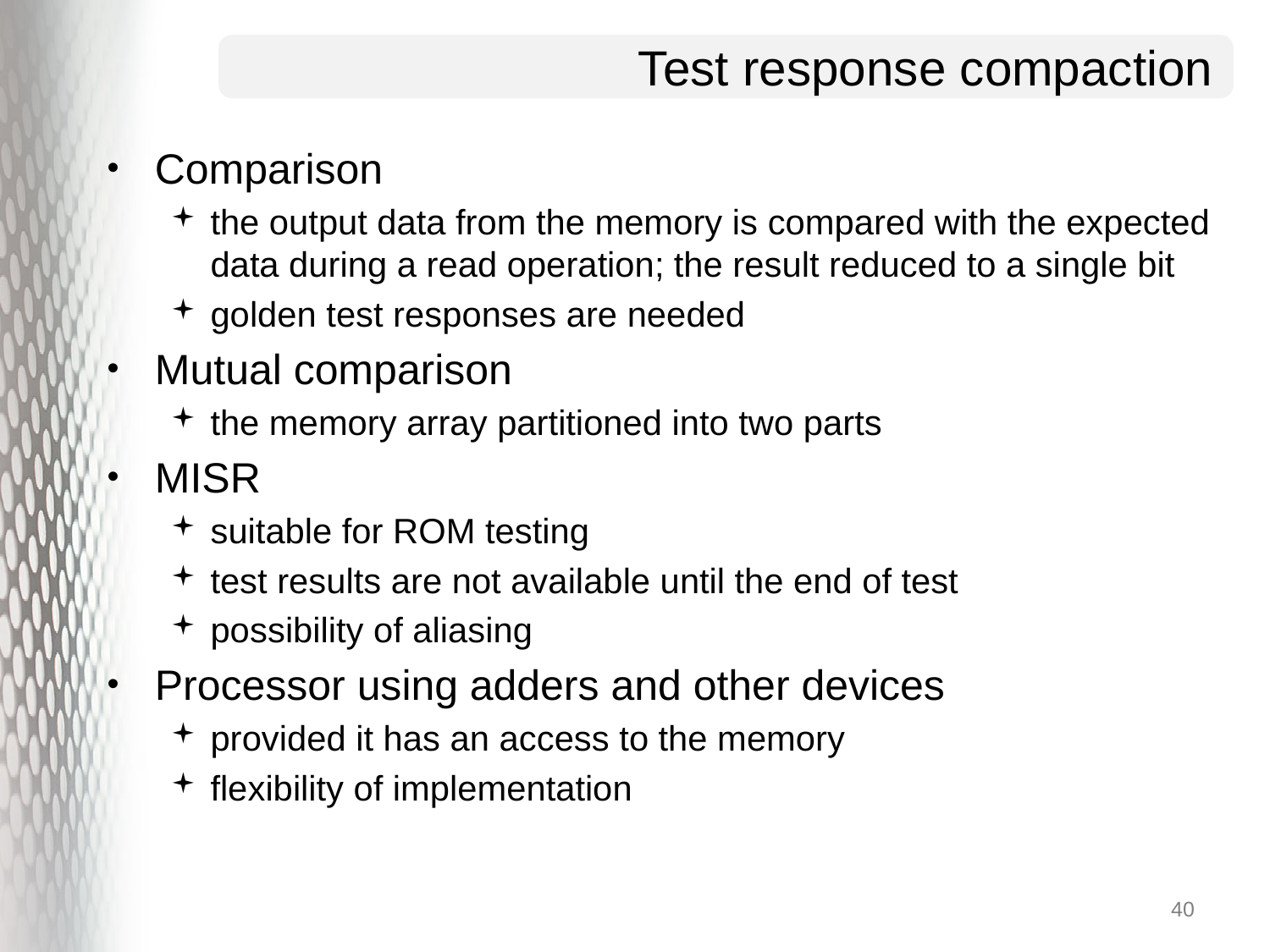

# Test response compaction
Comparison
the output data from the memory is compared with the expected data during a read operation; the result reduced to a single bit
golden test responses are needed
Mutual comparison
the memory array partitioned into two parts
MISR
suitable for ROM testing
test results are not available until the end of test
possibility of aliasing
Processor using adders and other devices
provided it has an access to the memory
flexibility of implementation